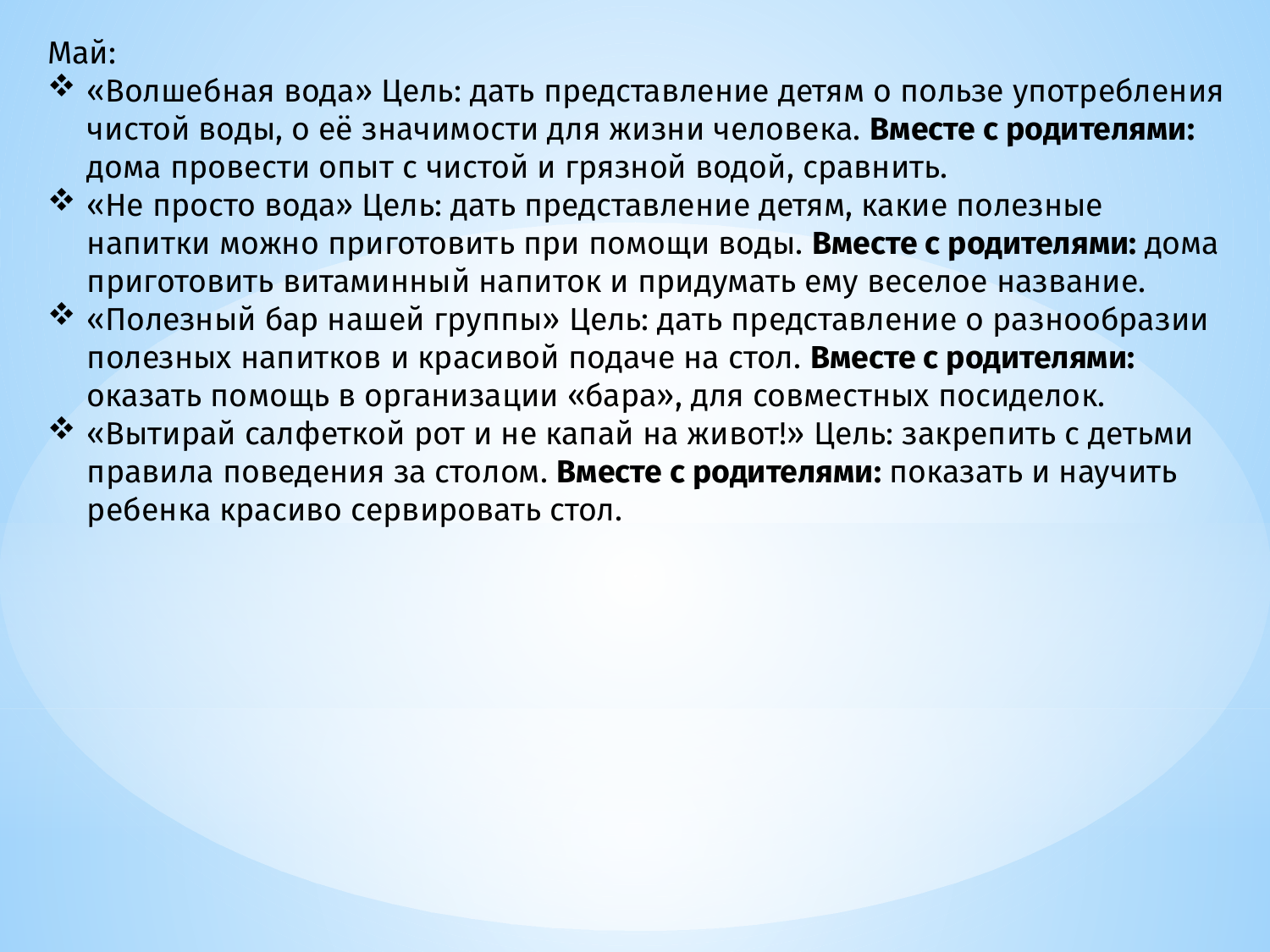

Май:
«Волшебная вода» Цель: дать представление детям о пользе употребления чистой воды, о её значимости для жизни человека. Вместе с родителями: дома провести опыт с чистой и грязной водой, сравнить.
«Не просто вода» Цель: дать представление детям, какие полезные напитки можно приготовить при помощи воды. Вместе с родителями: дома приготовить витаминный напиток и придумать ему веселое название.
«Полезный бар нашей группы» Цель: дать представление о разнообразии полезных напитков и красивой подаче на стол. Вместе с родителями: оказать помощь в организации «бара», для совместных посиделок.
«Вытирай салфеткой рот и не капай на живот!» Цель: закрепить с детьми правила поведения за столом. Вместе с родителями: показать и научить ребенка красиво сервировать стол.